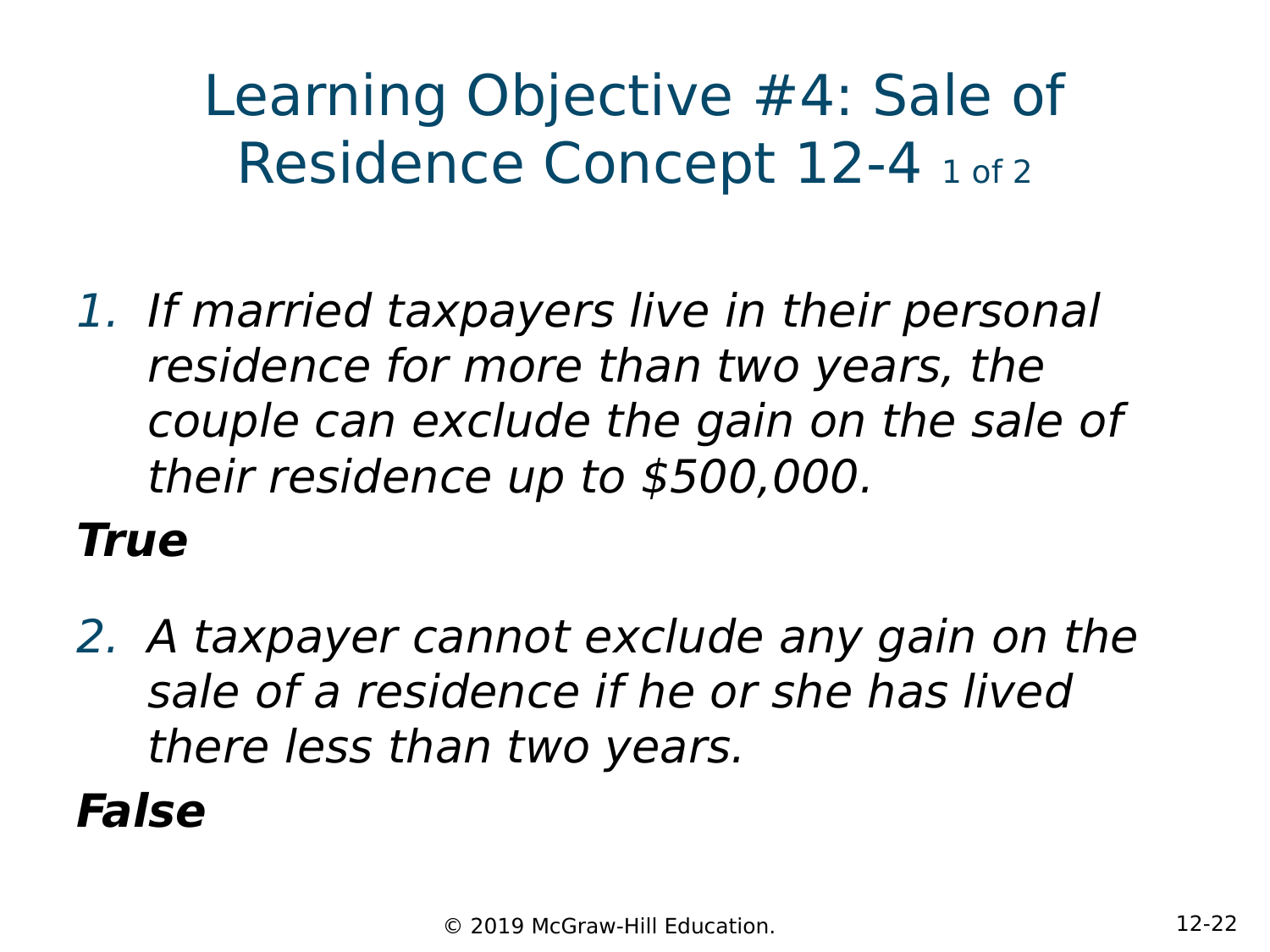

# Learning Objective #4: Sale of Residence Concept 12-4 1 of 2
If married taxpayers live in their personal residence for more than two years, the couple can exclude the gain on the sale of their residence up to $500,000.
True
A taxpayer cannot exclude any gain on the sale of a residence if he or she has lived there less than two years.
False